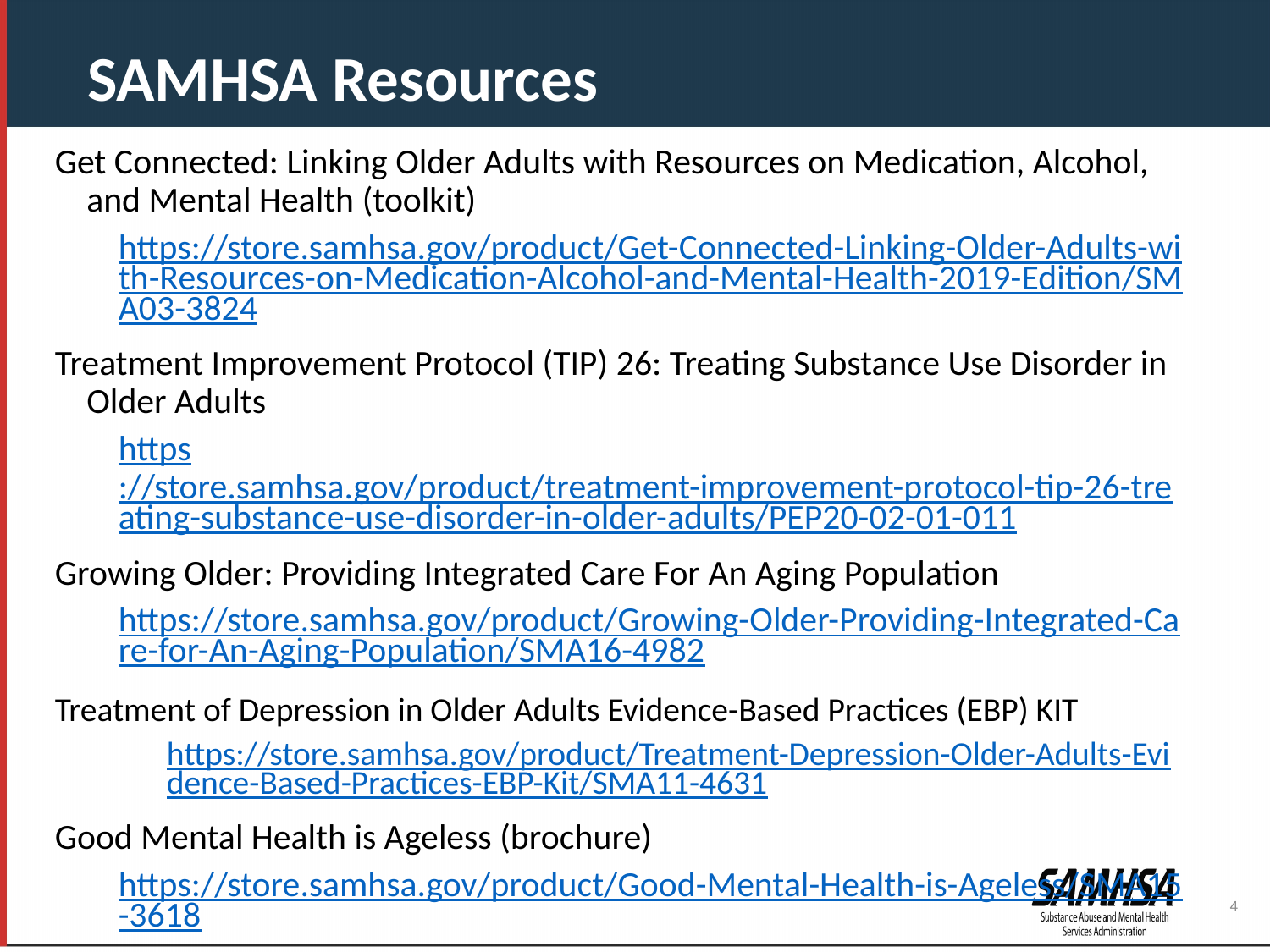

SAMHSA Resources
Get Connected: Linking Older Adults with Resources on Medication, Alcohol, and Mental Health (toolkit)
https://store.samhsa.gov/product/Get-Connected-Linking-Older-Adults-with-Resources-on-Medication-Alcohol-and-Mental-Health-2019-Edition/SMA03-3824
Treatment Improvement Protocol (TIP) 26: Treating Substance Use Disorder in Older Adults
https://store.samhsa.gov/product/treatment-improvement-protocol-tip-26-treating-substance-use-disorder-in-older-adults/PEP20-02-01-011
Growing Older: Providing Integrated Care For An Aging Population
https://store.samhsa.gov/product/Growing-Older-Providing-Integrated-Care-for-An-Aging-Population/SMA16-4982
Treatment of Depression in Older Adults Evidence-Based Practices (EBP) KIT
https://store.samhsa.gov/product/Treatment-Depression-Older-Adults-Evidence-Based-Practices-EBP-Kit/SMA11-4631
Good Mental Health is Ageless (brochure)
https://store.samhsa.gov/product/Good-Mental-Health-is-Ageless/SMA15-3618

4